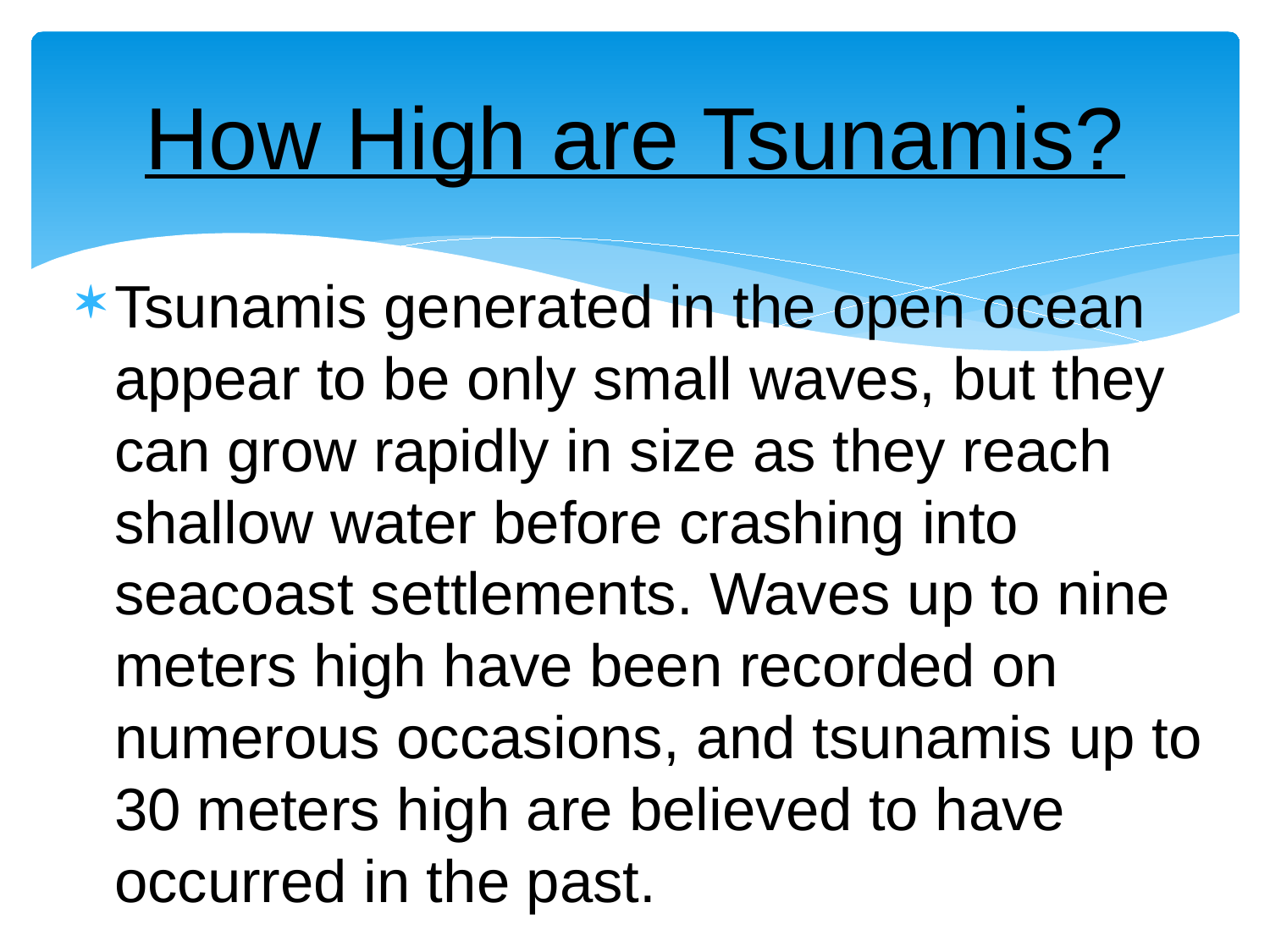

# How High are Tsunamis?
Tsunamis generated in the open ocean appear to be only small waves, but they can grow rapidly in size as they reach shallow water before crashing into seacoast settlements. Waves up to nine meters high have been recorded on numerous occasions, and tsunamis up to 30 meters high are believed to have occurred in the past.